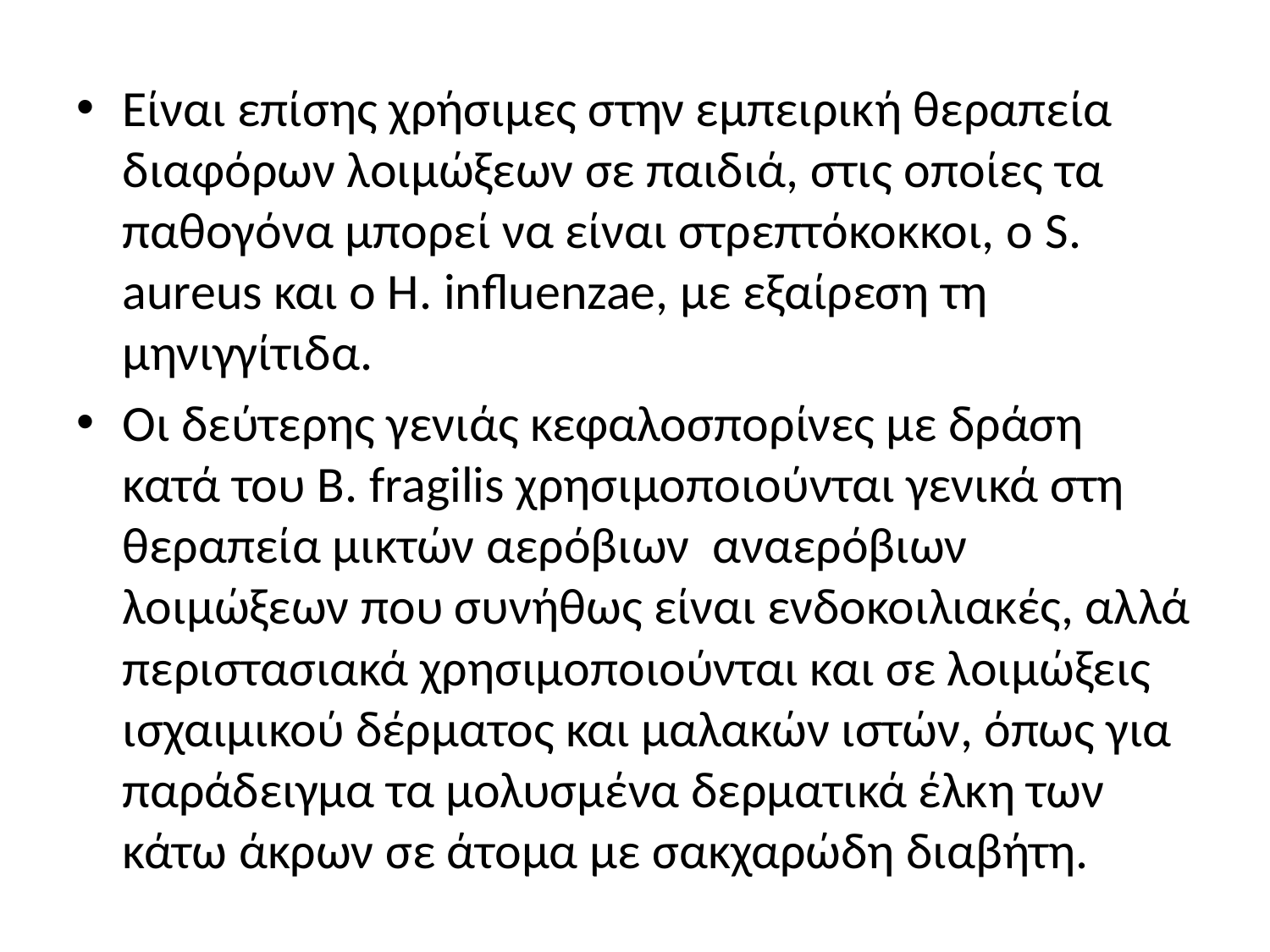

Είναι επίσης χρήσιμες στην εμπειρική θεραπεία διαφόρων λοιμώξεων σε παιδιά, στις οποίες τα παθογόνα μπορεί να είναι στρεπτόκοκκοι, ο S. aureus και ο Η. influenzae, με εξαίρεση τη μηνιγγίτιδα.
Οι δεύτερης γενιάς κεφαλοσπορίνες με δράση κατά του Β. fragilis χρησιμοποιούνται γενικά στη θεραπεία μικτών αερόβιων  αναερόβιων λοιμώξεων που συνήθως είναι ενδοκοιλιακές, αλλά περιστασιακά χρησιμοποιούνται και σε λοιμώξεις ισχαιμικού δέρματος και μαλακών ιστών, όπως για παράδειγμα τα μολυσμένα δερματικά έλκη των κάτω άκρων σε άτομα με σακχαρώδη διαβήτη.